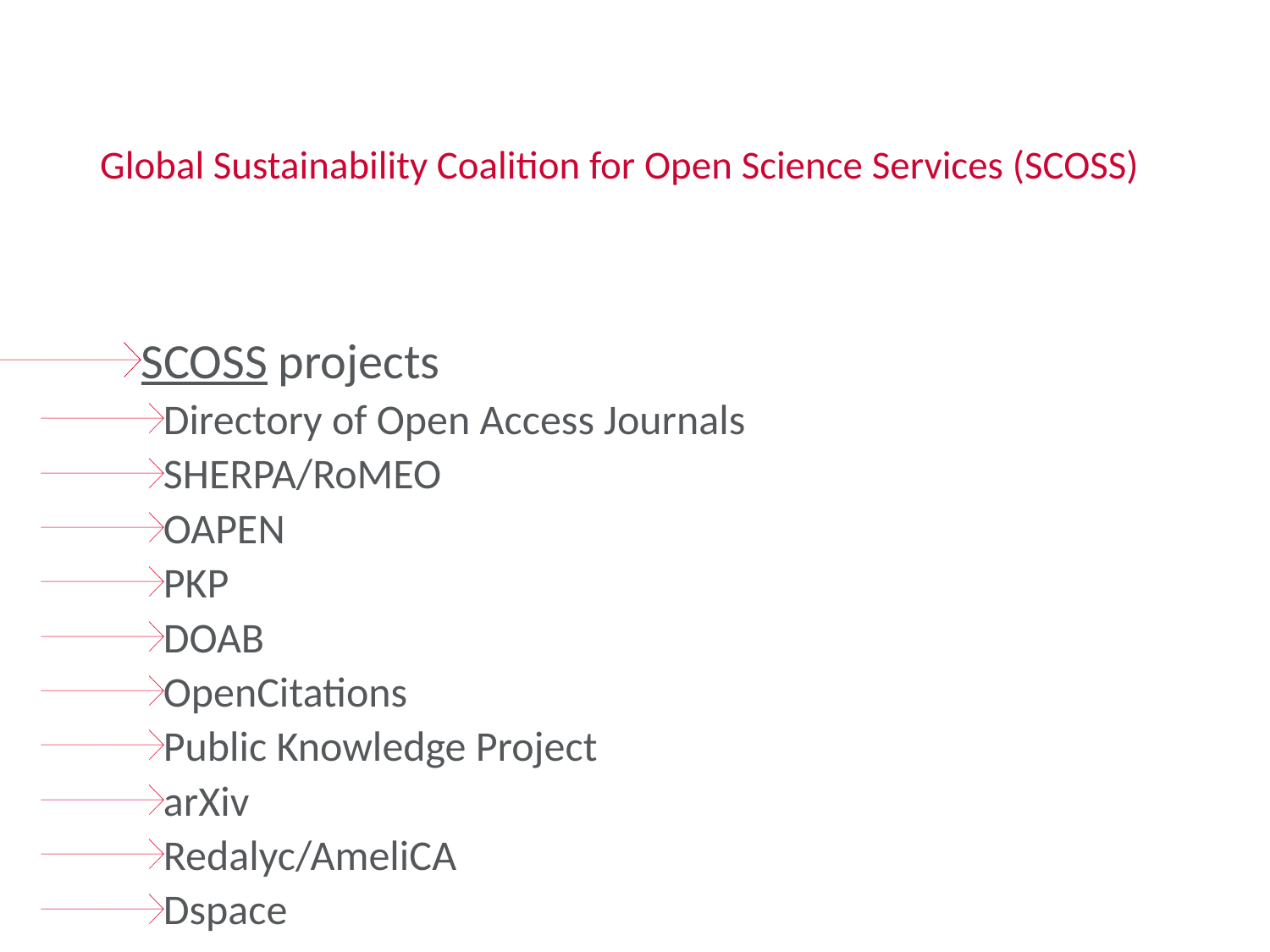

# Global Sustainability Coalition for Open Science Services (SCOSS)
SCOSS projects
Directory of Open Access Journals
SHERPA/RoMEO
OAPEN
PKP
DOAB
OpenCitations
Public Knowledge Project
arXiv
Redalyc/AmeliCA
Dspace